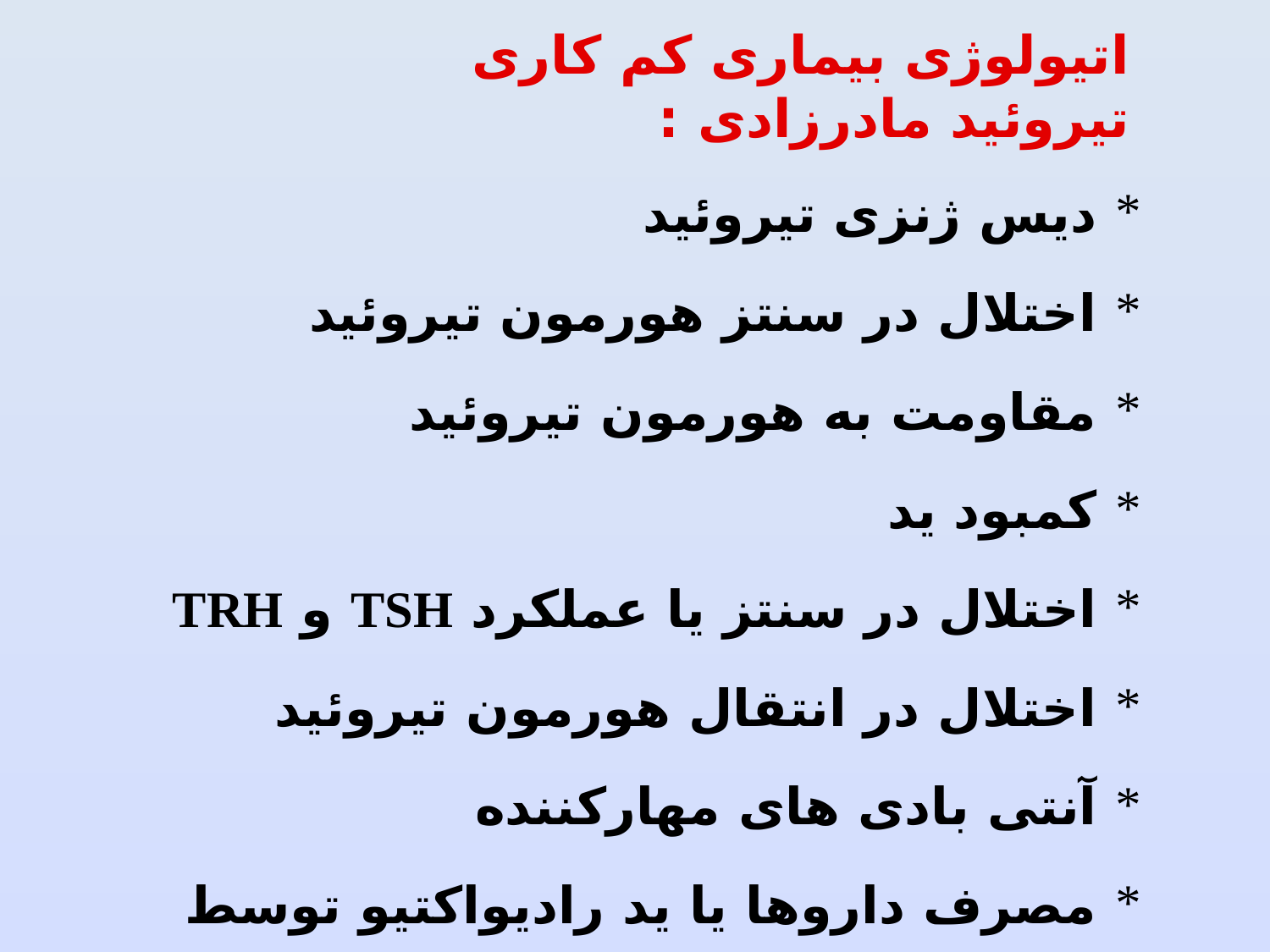

# اتیولوژی بیماری کم کاری تیروئید مادرزادی :
 دیس ژنزی تیروئید
 اختلال در سنتز هورمون تیروئید
 مقاومت به هورمون تیروئید
 کمبود ید
 اختلال در سنتز یا عملکرد TSH و TRH
 اختلال در انتقال هورمون تیروئید
 آنتی بادی های مهارکننده
 مصرف داروها یا ید رادیواکتیو توسط مادر